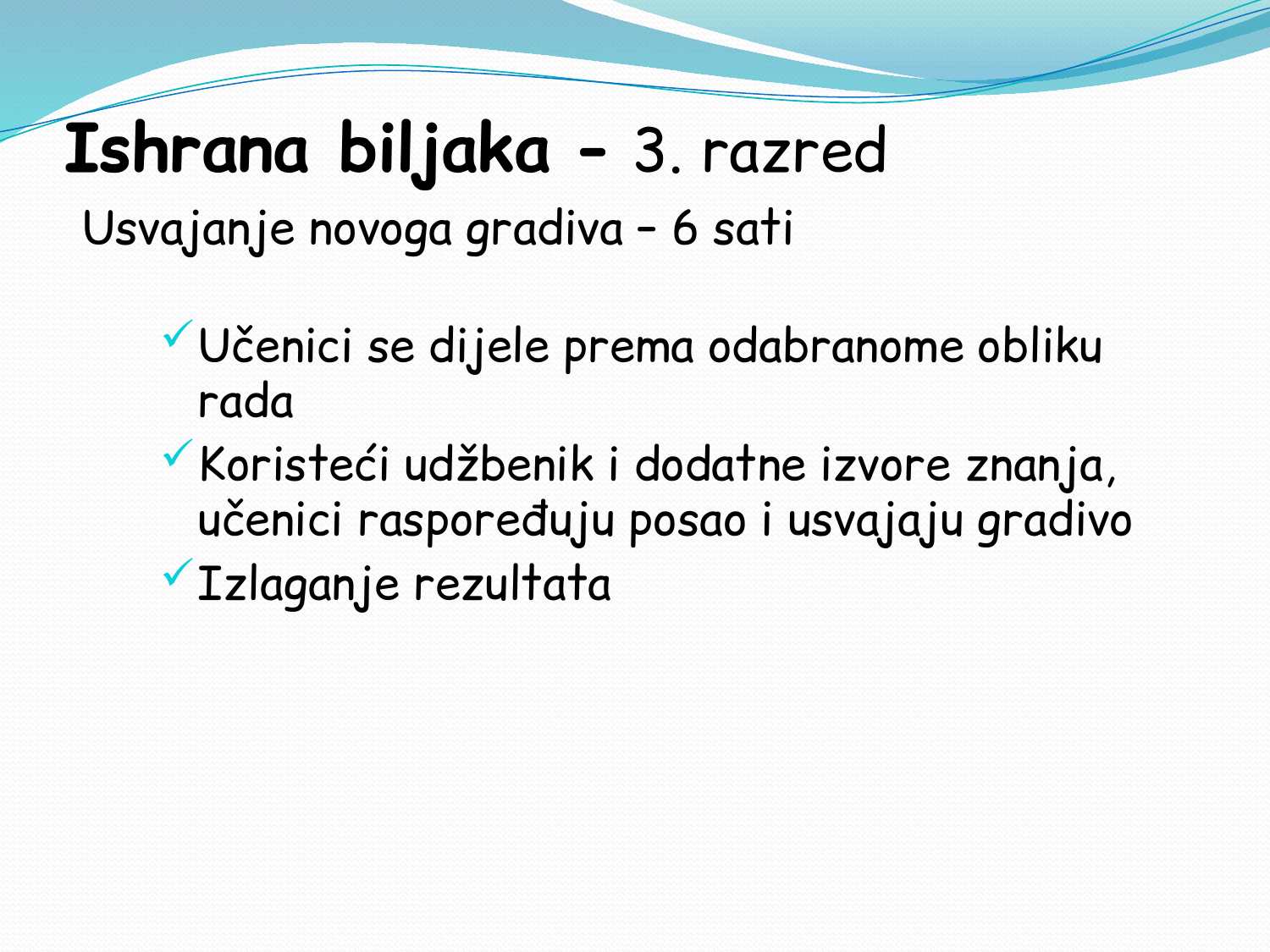

# Ishrana biljaka – 3. razred Usvajanje novoga gradiva – 6 sati

Učenici se dijele prema odabranome obliku rada
Koristeći udžbenik i dodatne izvore znanja, učenici raspoređuju posao i usvajaju gradivo
Izlaganje rezultata